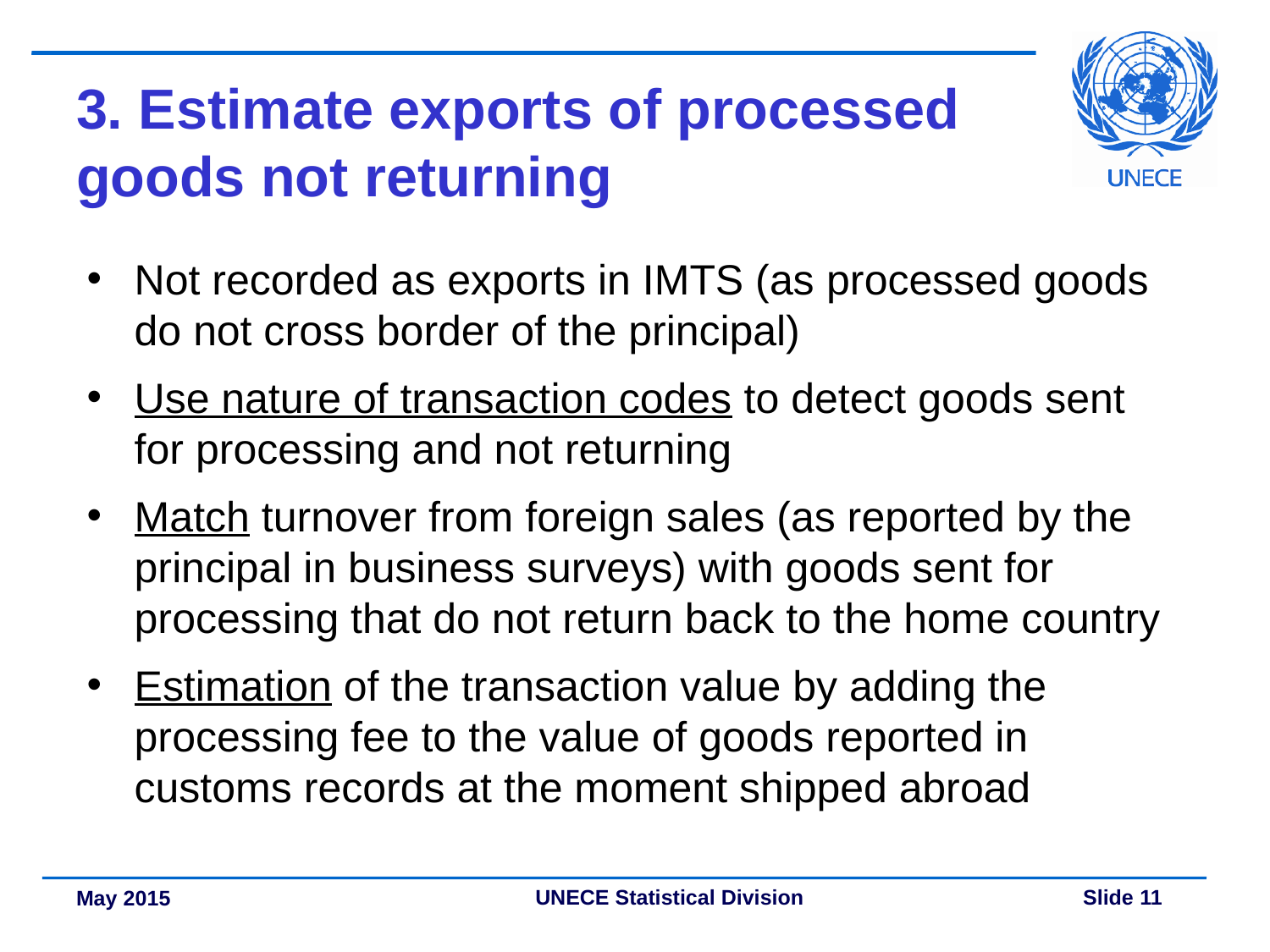

# 3. Estimate exports of processed goods not returning
Not recorded as exports in IMTS (as processed goods do not cross border of the principal)
Use nature of transaction codes to detect goods sent for processing and not returning
Match turnover from foreign sales (as reported by the principal in business surveys) with goods sent for processing that do not return back to the home country
Estimation of the transaction value by adding the processing fee to the value of goods reported in customs records at the moment shipped abroad

May 2015